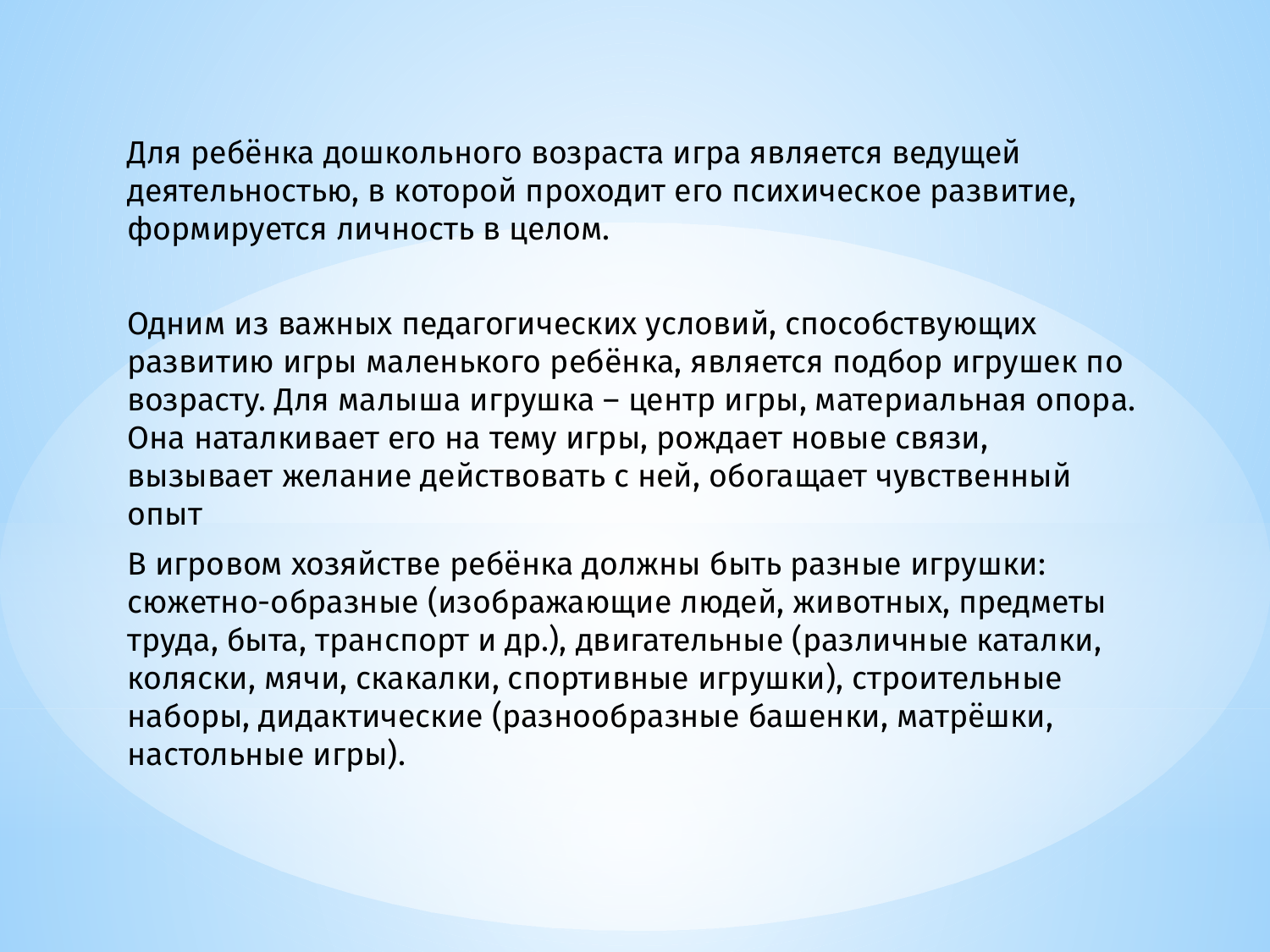

Для ребёнка дошкольного возраста игра является ведущей деятельностью, в которой проходит его психическое развитие, формируется личность в целом.
Одним из важных педагогических условий, способствующих развитию игры маленького ребёнка, является подбор игрушек по возрасту. Для малыша игрушка – центр игры, материальная опора. Она наталкивает его на тему игры, рождает новые связи, вызывает желание действовать с ней, обогащает чувственный опыт
В игровом хозяйстве ребёнка должны быть разные игрушки: сюжетно-образные (изображающие людей, животных, предметы труда, быта, транспорт и др.), двигательные (различные каталки, коляски, мячи, скакалки, спортивные игрушки), строительные наборы, дидактические (разнообразные башенки, матрёшки, настольные игры).